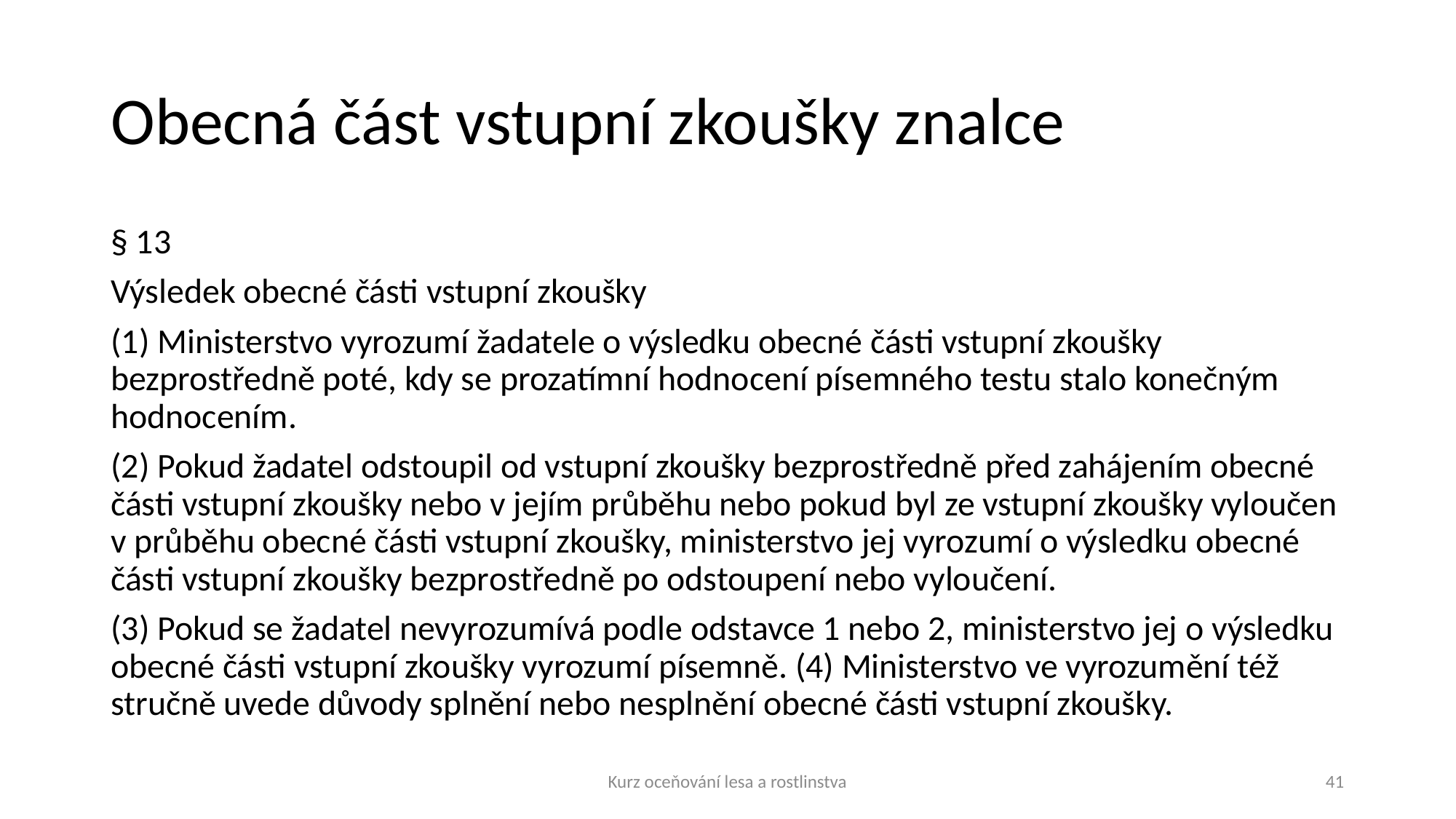

# Obecná část vstupní zkoušky znalce
§ 13
Výsledek obecné části vstupní zkoušky
(1) Ministerstvo vyrozumí žadatele o výsledku obecné části vstupní zkoušky bezprostředně poté, kdy se prozatímní hodnocení písemného testu stalo konečným hodnocením.
(2) Pokud žadatel odstoupil od vstupní zkoušky bezprostředně před zahájením obecné části vstupní zkoušky nebo v jejím průběhu nebo pokud byl ze vstupní zkoušky vyloučen v průběhu obecné části vstupní zkoušky, ministerstvo jej vyrozumí o výsledku obecné části vstupní zkoušky bezprostředně po odstoupení nebo vyloučení.
(3) Pokud se žadatel nevyrozumívá podle odstavce 1 nebo 2, ministerstvo jej o výsledku obecné části vstupní zkoušky vyrozumí písemně. (4) Ministerstvo ve vyrozumění též stručně uvede důvody splnění nebo nesplnění obecné části vstupní zkoušky.
Kurz oceňování lesa a rostlinstva
41